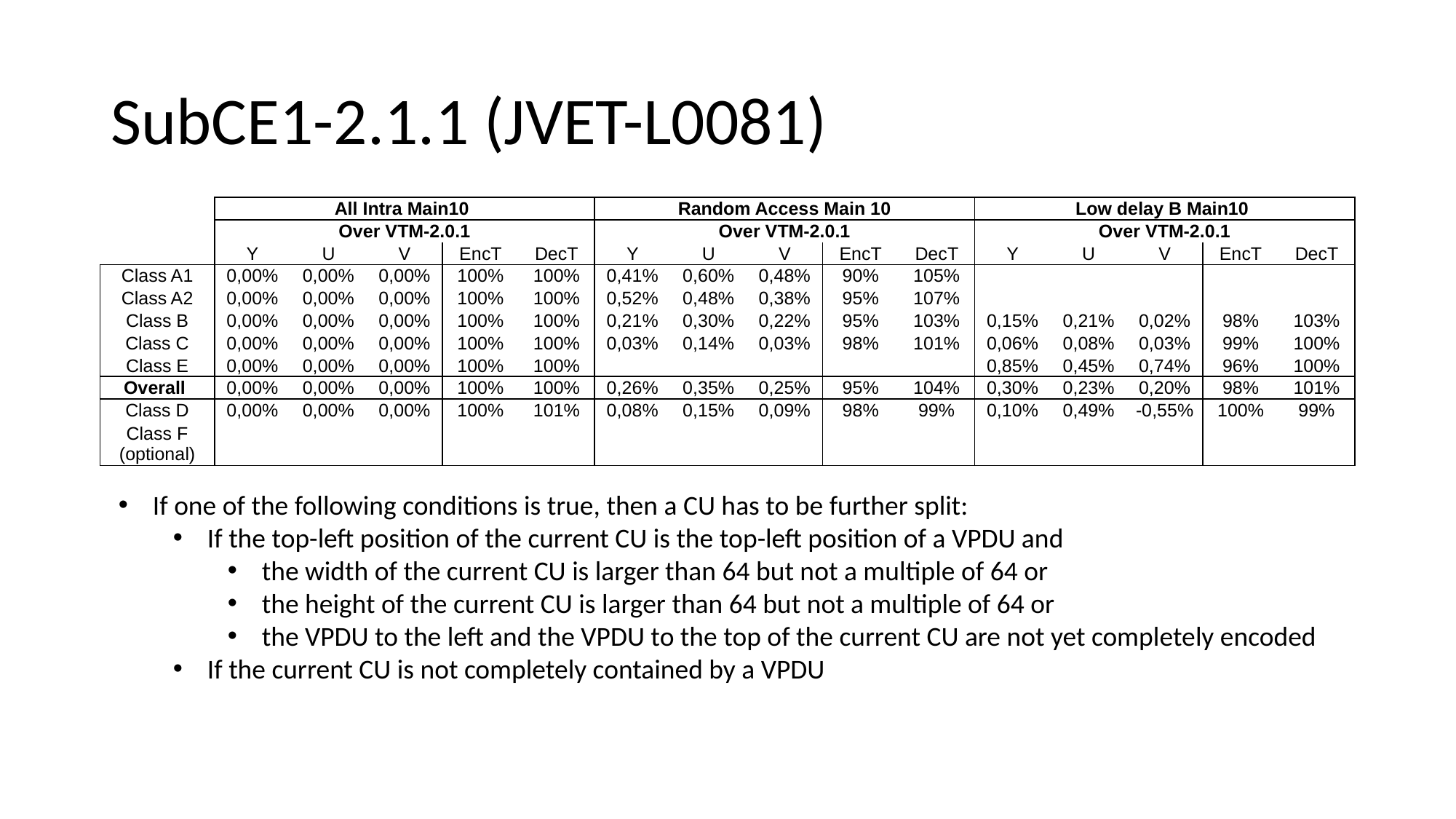

# SubCE1-2.1.1 (JVET-L0081)
|  | All Intra Main10 |  |  |  |  | Random Access Main 10 |  |  |  |  | Low delay B Main10 |  |  |  |  |
| --- | --- | --- | --- | --- | --- | --- | --- | --- | --- | --- | --- | --- | --- | --- | --- |
|  | Over VTM-2.0.1 |  |  |  |  | Over VTM-2.0.1 |  |  |  |  | Over VTM-2.0.1 |  |  |  |  |
|  | Y | U | V | EncT | DecT | Y | U | V | EncT | DecT | Y | U | V | EncT | DecT |
| Class A1 | 0,00% | 0,00% | 0,00% | 100% | 100% | 0,41% | 0,60% | 0,48% | 90% | 105% |  |  |  |  |  |
| Class A2 | 0,00% | 0,00% | 0,00% | 100% | 100% | 0,52% | 0,48% | 0,38% | 95% | 107% |  |  |  |  |  |
| Class B | 0,00% | 0,00% | 0,00% | 100% | 100% | 0,21% | 0,30% | 0,22% | 95% | 103% | 0,15% | 0,21% | 0,02% | 98% | 103% |
| Class C | 0,00% | 0,00% | 0,00% | 100% | 100% | 0,03% | 0,14% | 0,03% | 98% | 101% | 0,06% | 0,08% | 0,03% | 99% | 100% |
| Class E | 0,00% | 0,00% | 0,00% | 100% | 100% |  |  |  |  |  | 0,85% | 0,45% | 0,74% | 96% | 100% |
| Overall | 0,00% | 0,00% | 0,00% | 100% | 100% | 0,26% | 0,35% | 0,25% | 95% | 104% | 0,30% | 0,23% | 0,20% | 98% | 101% |
| Class D | 0,00% | 0,00% | 0,00% | 100% | 101% | 0,08% | 0,15% | 0,09% | 98% | 99% | 0,10% | 0,49% | -0,55% | 100% | 99% |
| Class F (optional) |  |  |  |  |  |  |  |  |  |  |  |  |  |  |  |
If one of the following conditions is true, then a CU has to be further split:
If the top-left position of the current CU is the top-left position of a VPDU and
the width of the current CU is larger than 64 but not a multiple of 64 or
the height of the current CU is larger than 64 but not a multiple of 64 or
the VPDU to the left and the VPDU to the top of the current CU are not yet completely encoded
If the current CU is not completely contained by a VPDU